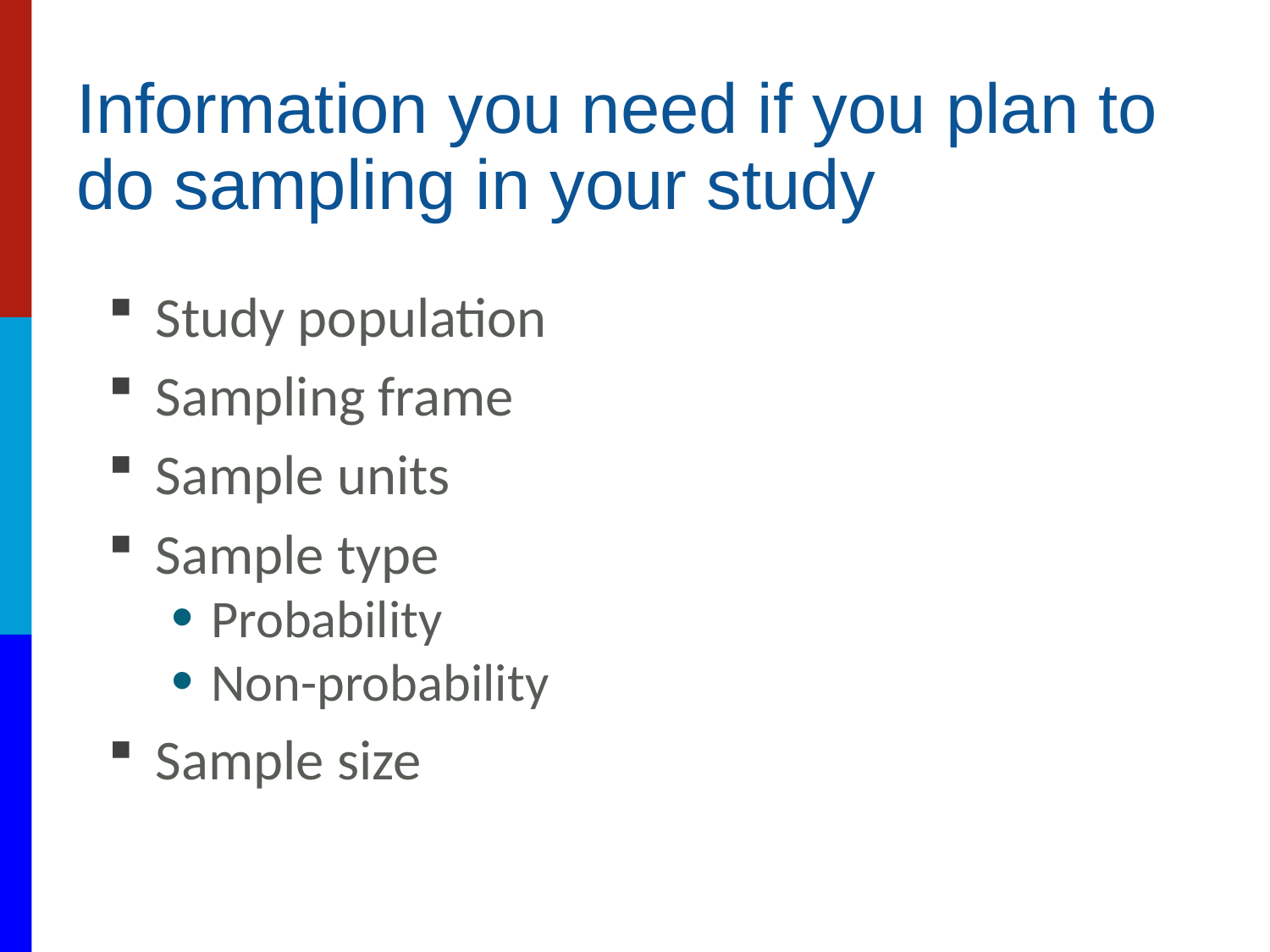

# Information you need if you plan to do sampling in your study
Study population
Sampling frame
Sample units
Sample type
Probability
Non-probability
Sample size